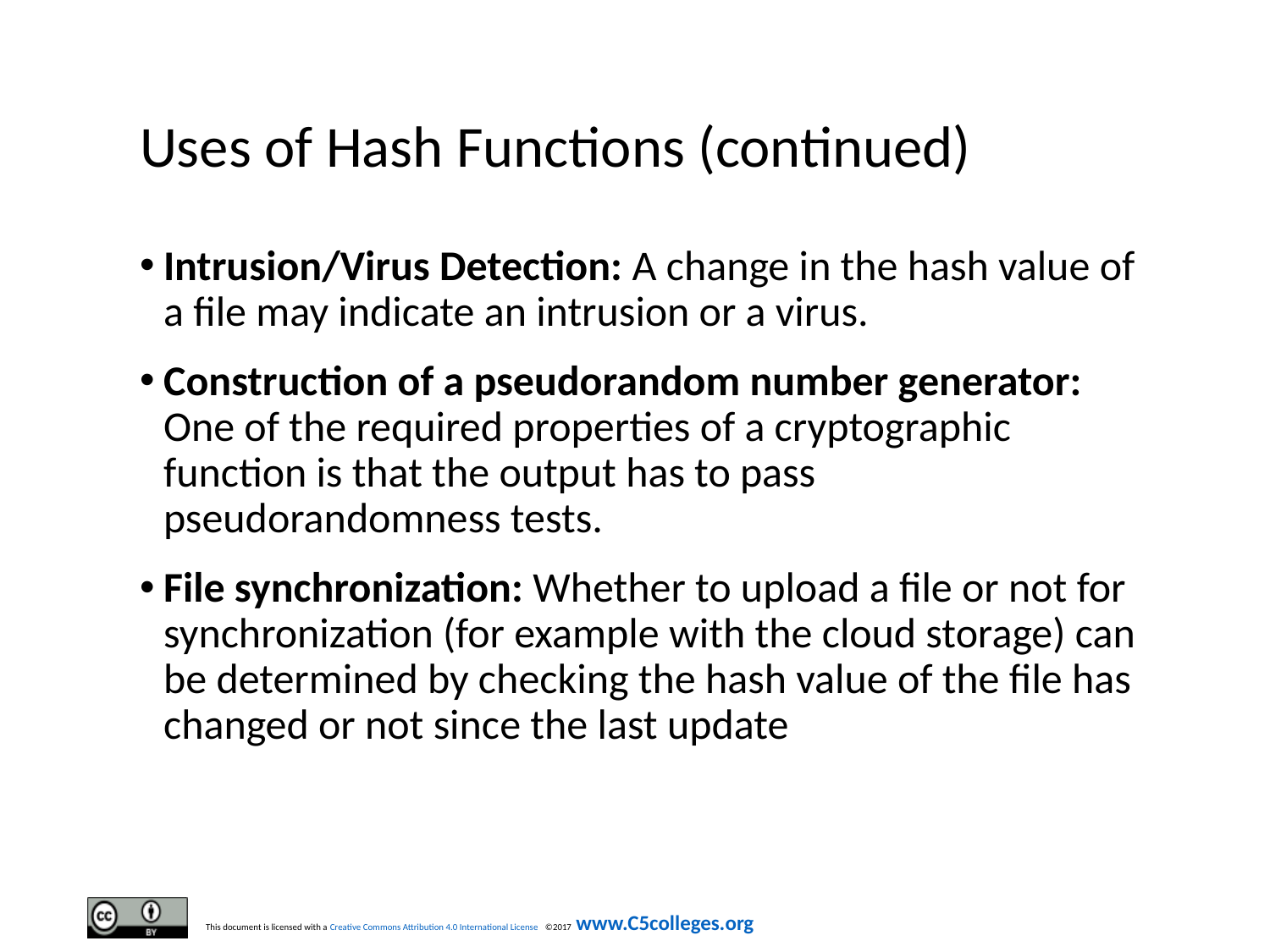

# Uses of Hash Functions (continued)
Intrusion/Virus Detection: A change in the hash value of a file may indicate an intrusion or a virus.
Construction of a pseudorandom number generator: One of the required properties of a cryptographic function is that the output has to pass pseudorandomness tests.
File synchronization: Whether to upload a file or not for synchronization (for example with the cloud storage) can be determined by checking the hash value of the file has changed or not since the last update